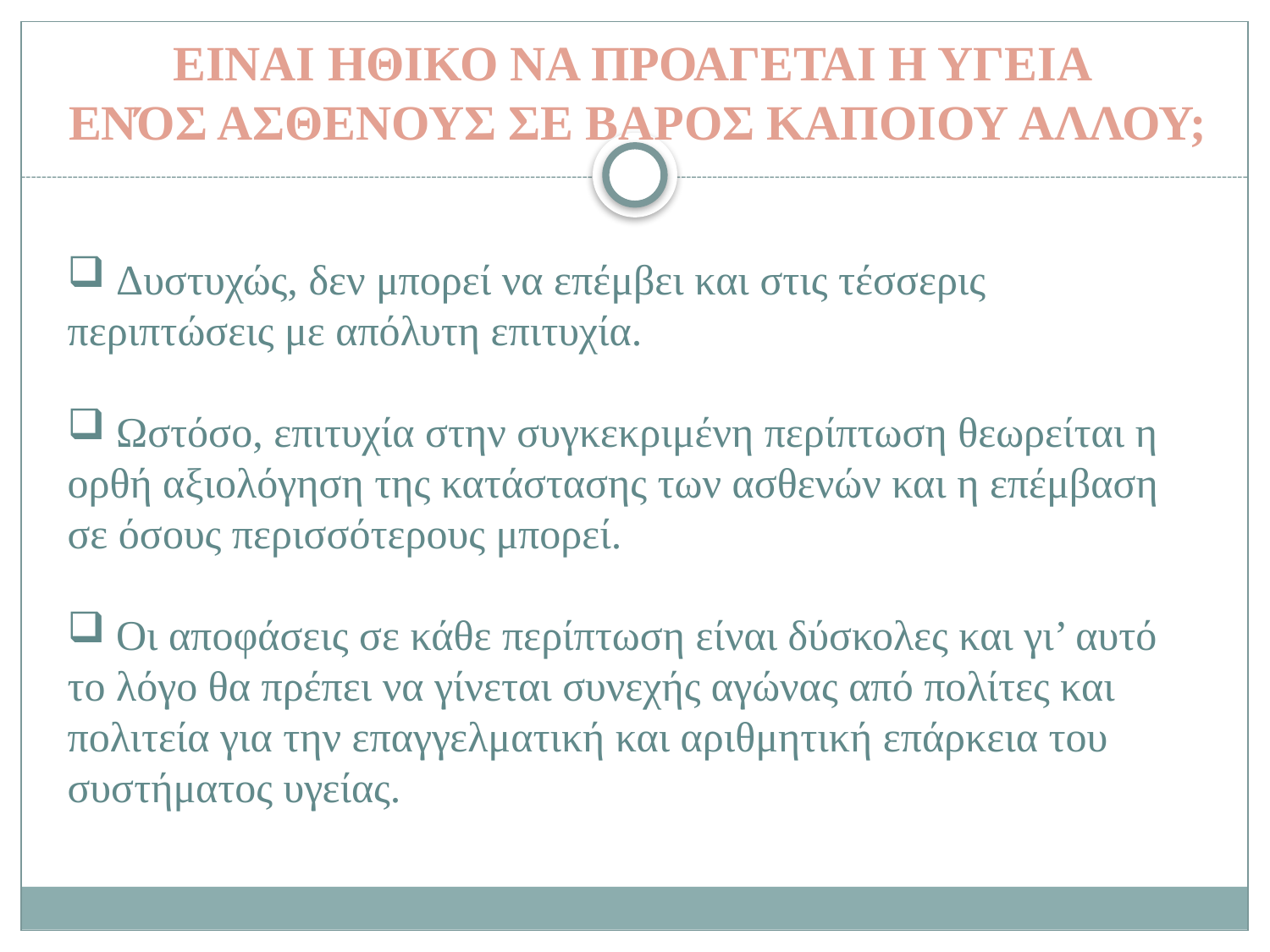

# ΕΙΝΑΙ ΗΘΙΚΟ ΝΑ ΠΡΟΑΓΕΤΑΙ Η ΥΓΕΙΑ ΕΝΌΣ ΑΣΘΕΝΟΥΣ ΣΕ ΒΑΡΟΣ ΚΑΠΟΙΟΥ ΑΛΛΟΥ;
 Δυστυχώς, δεν μπορεί να επέμβει και στις τέσσερις περιπτώσεις με απόλυτη επιτυχία.

 Ωστόσο, επιτυχία στην συγκεκριμένη περίπτωση θεωρείται η ορθή αξιολόγηση της κατάστασης των ασθενών και η επέμβαση σε όσους περισσότερους μπορεί.

 Οι αποφάσεις σε κάθε περίπτωση είναι δύσκολες και γι’ αυτό το λόγο θα πρέπει να γίνεται συνεχής αγώνας από πολίτες και πολιτεία για την επαγγελματική και αριθμητική επάρκεια του συστήματος υγείας.